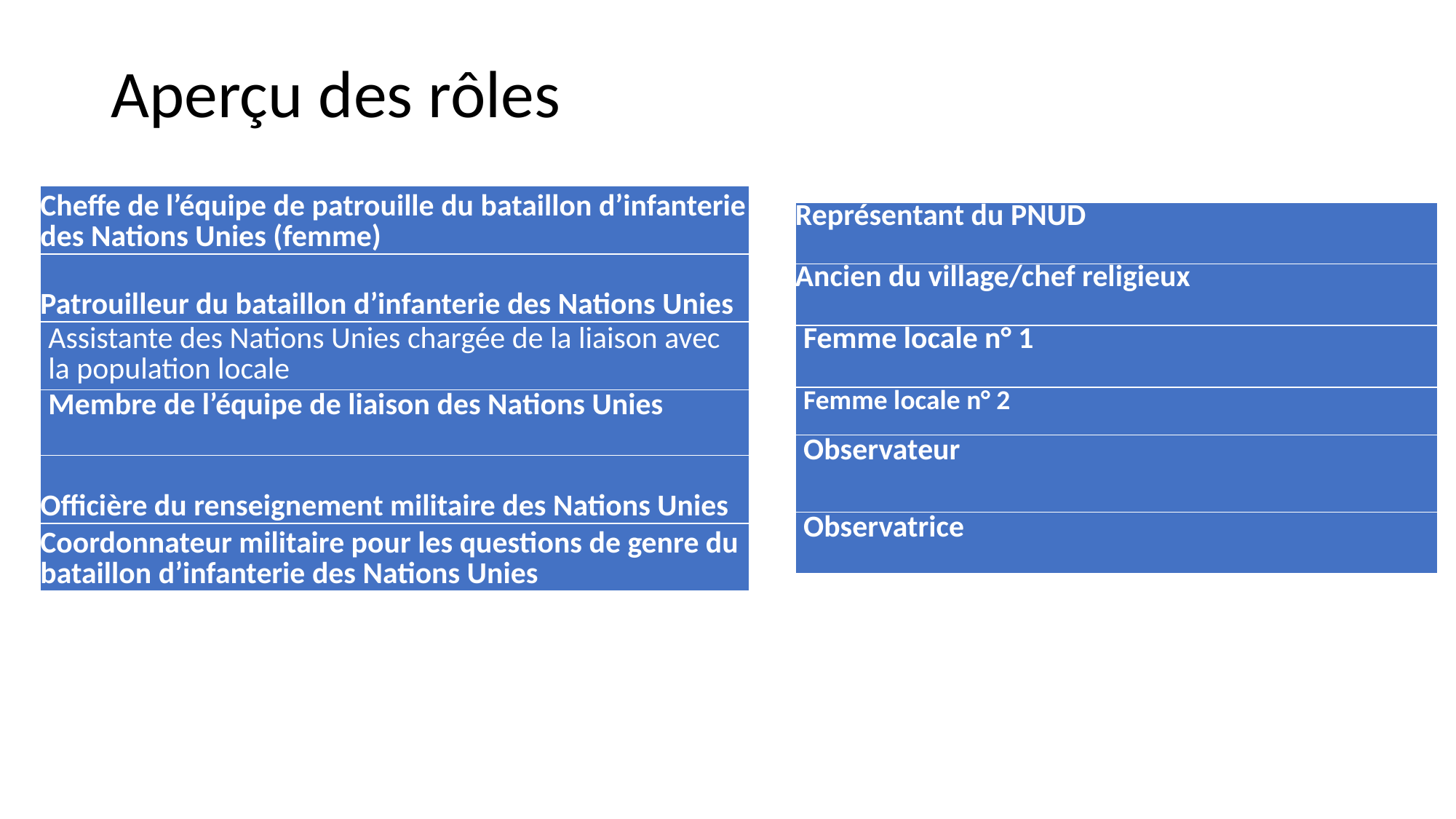

# Aperçu des rôles
| Cheffe de l’équipe de patrouille du bataillon d’infanterie des Nations Unies (femme) |
| --- |
| Patrouilleur du bataillon d’infanterie des Nations Unies |
| Assistante des Nations Unies chargée de la liaison avec la population locale |
| Membre de l’équipe de liaison des Nations Unies |
| Officière du renseignement militaire des Nations Unies |
| Coordonnateur militaire pour les questions de genre du bataillon d’infanterie des Nations Unies |
| Représentant du PNUD |
| --- |
| Ancien du village/chef religieux |
| Femme locale n° 1 |
| Femme locale n° 2 |
| Observateur |
| Observatrice |